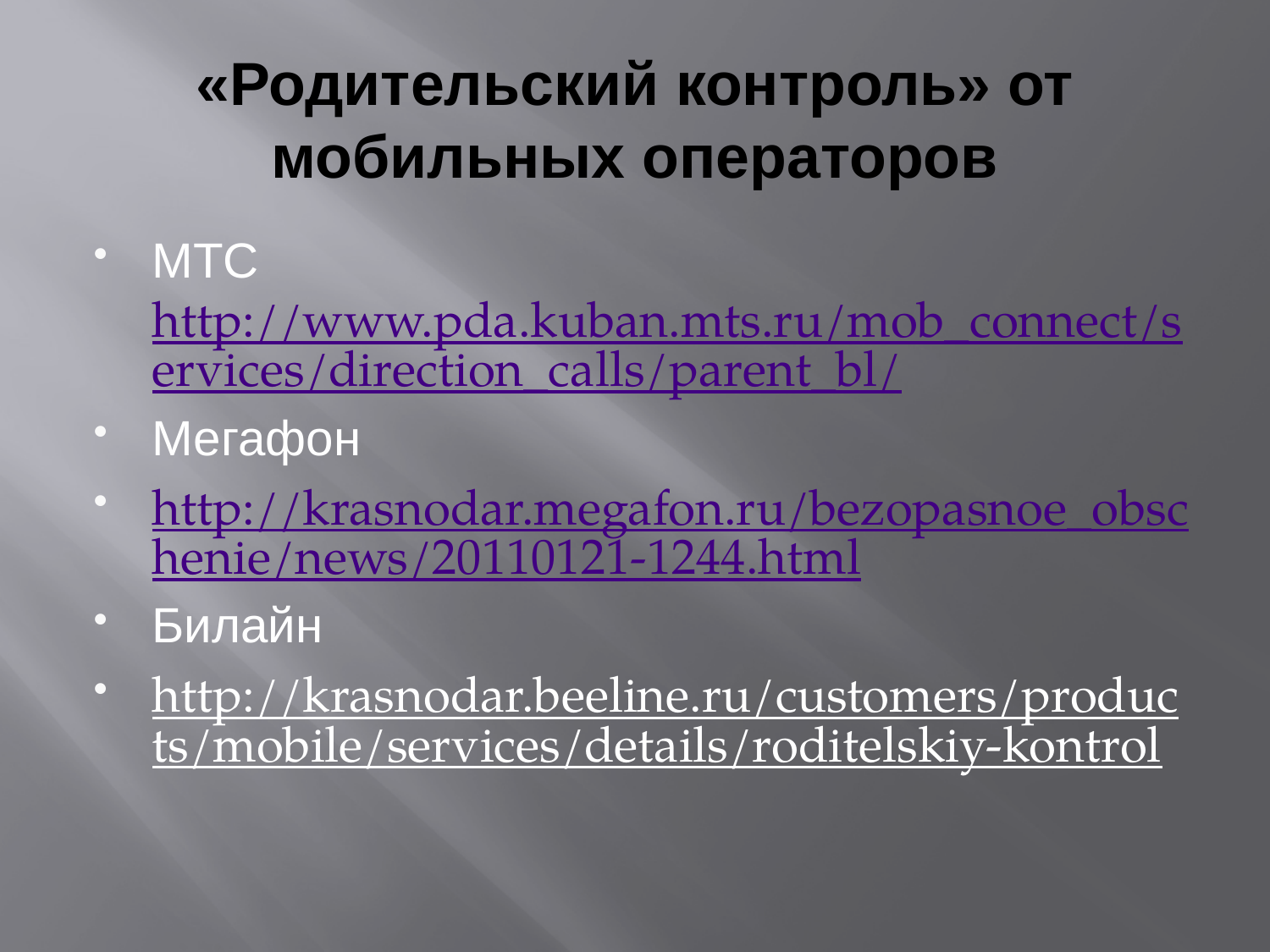

# «Родительский контроль» от мобильных операторов
МТС http://www.pda.kuban.mts.ru/mob_connect/services/direction_calls/parent_bl/
Мегафон
http://krasnodar.megafon.ru/bezopasnoe_obschenie/news/20110121-1244.html
Билайн
http://krasnodar.beeline.ru/customers/products/mobile/services/details/roditelskiy-kontrol